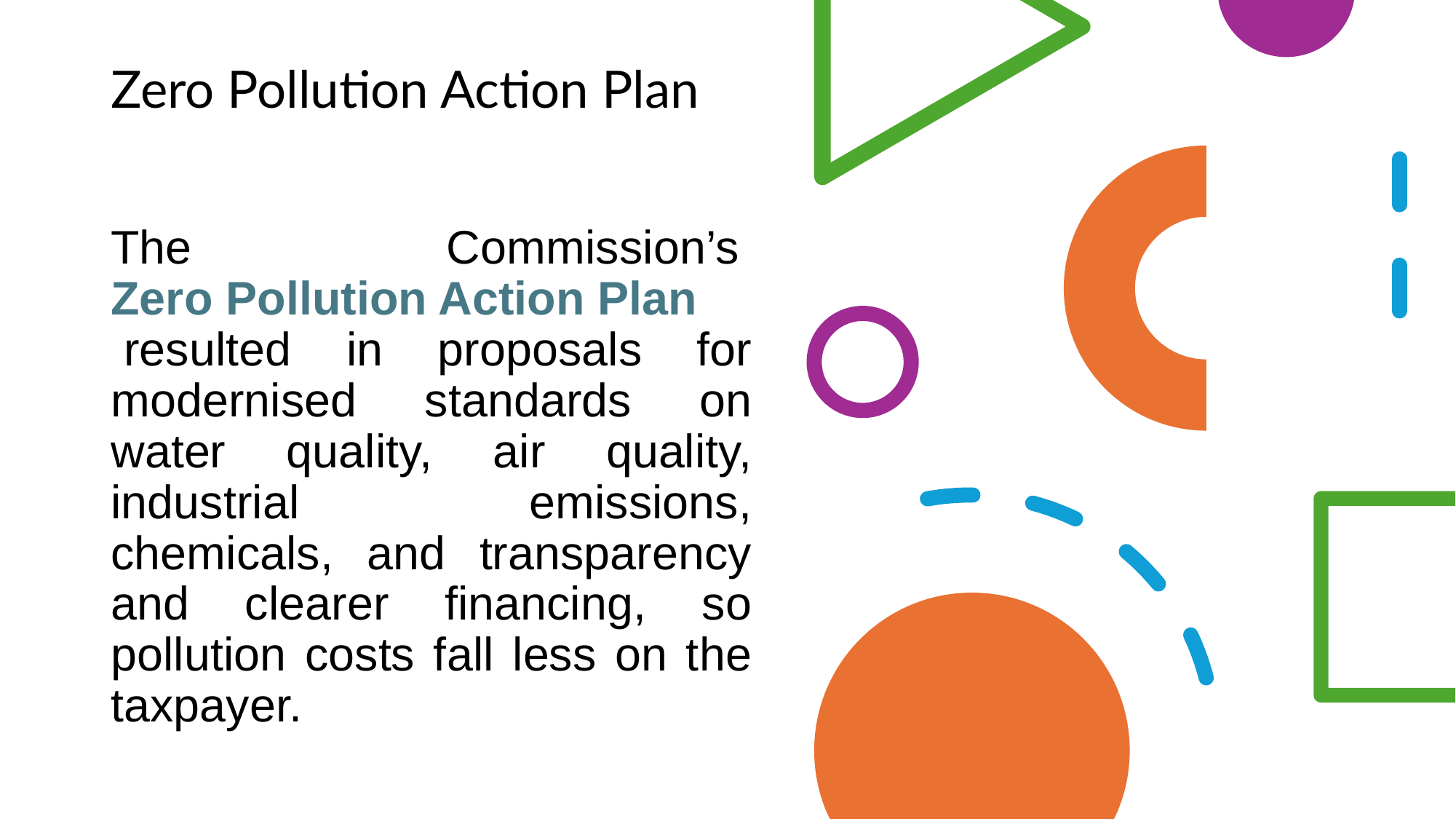

# Zero Pollution Action Plan

The Commission’s Zero Pollution Action Plan resulted in proposals for modernised standards on water quality, air quality, industrial emissions, chemicals, and transparency and clearer financing, so pollution costs fall less on the taxpayer.